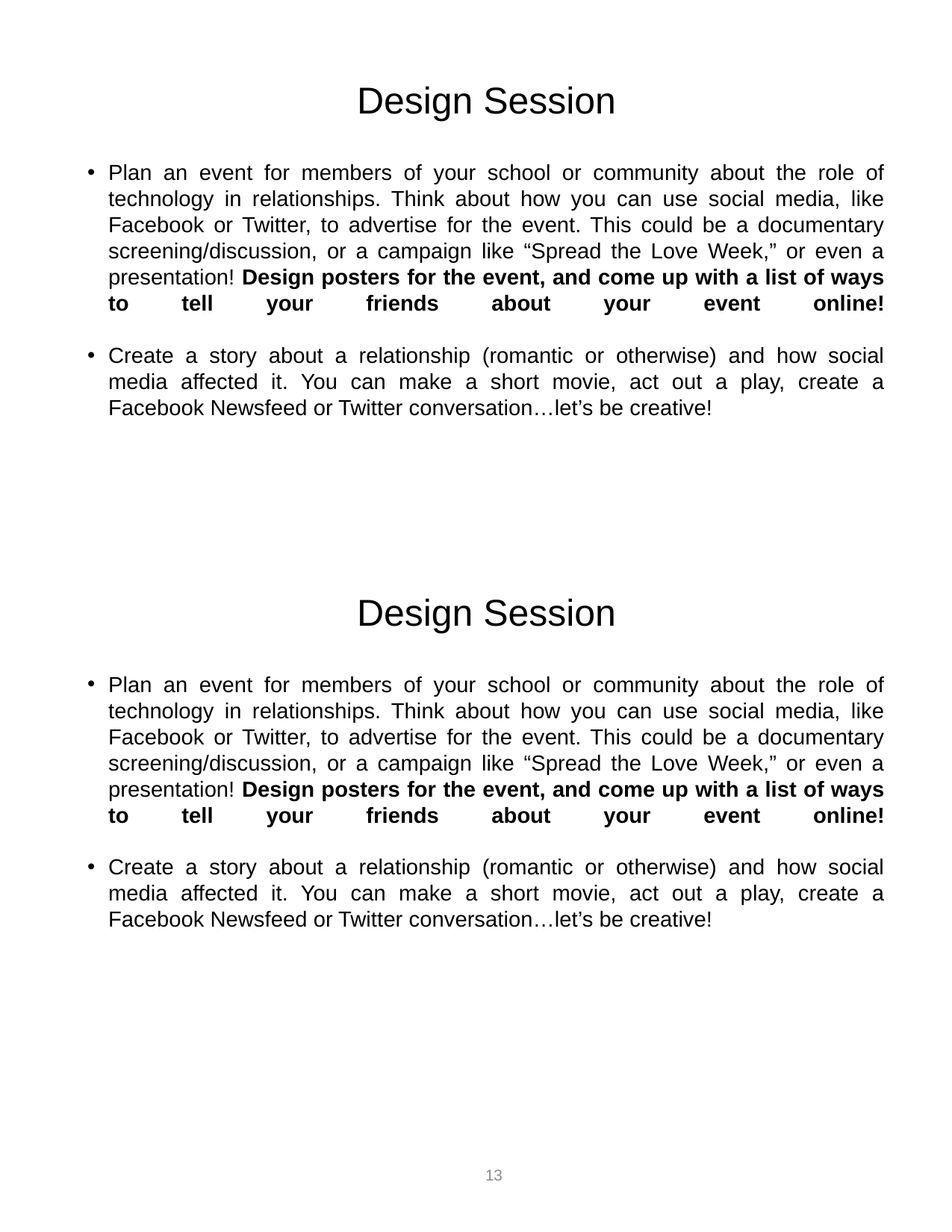

Design Session

Plan an event for members of your school or community about the role of technology in relationships. Think about how you can use social media, like Facebook or Twitter, to advertise for the event. This could be a documentary screening/discussion, or a campaign like “Spread the Love Week,” or even a presentation! Design posters for the event, and come up with a list of ways to tell your friends about your event online!
Create a story about a relationship (romantic or otherwise) and how social media affected it. You can make a short movie, act out a play, create a Facebook Newsfeed or Twitter conversation…let’s be creative!

Design Session

Plan an event for members of your school or community about the role of technology in relationships. Think about how you can use social media, like Facebook or Twitter, to advertise for the event. This could be a documentary screening/discussion, or a campaign like “Spread the Love Week,” or even a presentation! Design posters for the event, and come up with a list of ways to tell your friends about your event online!
Create a story about a relationship (romantic or otherwise) and how social media affected it. You can make a short movie, act out a play, create a Facebook Newsfeed or Twitter conversation…let’s be creative!

13